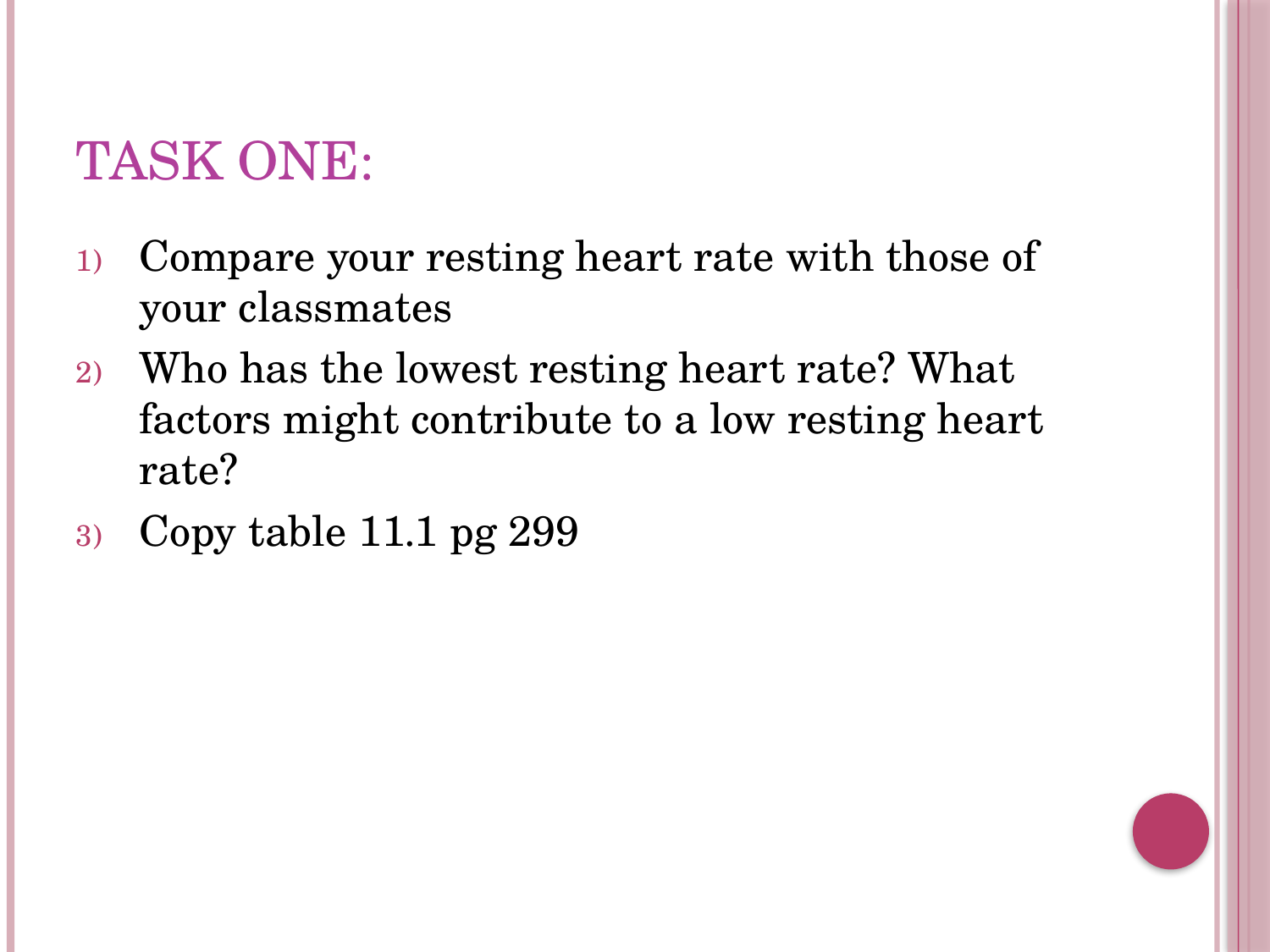

# Task one:
Compare your resting heart rate with those of your classmates
Who has the lowest resting heart rate? What factors might contribute to a low resting heart rate?
Copy table 11.1 pg 299